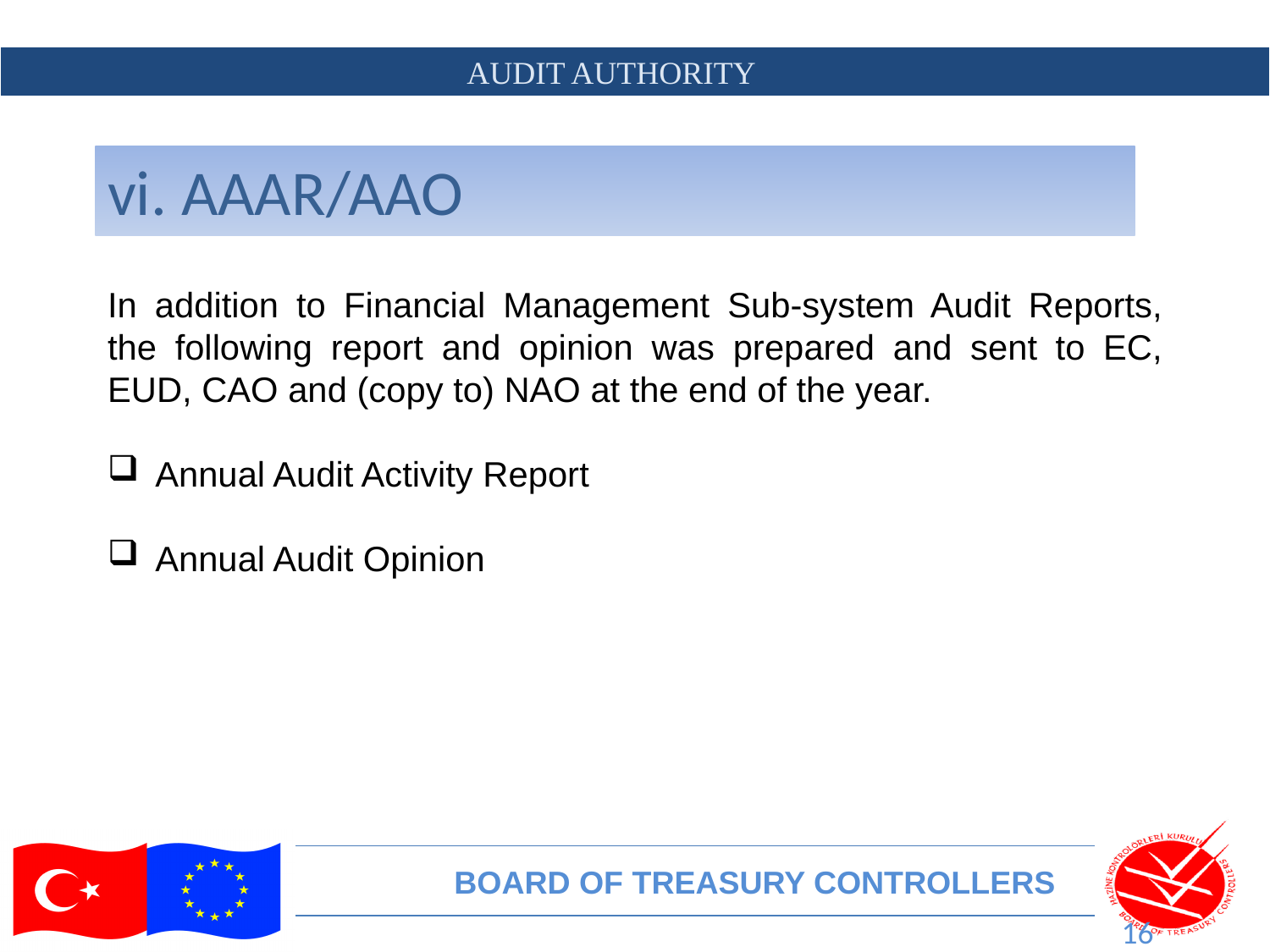

# vi. AAAR/AAO
In addition to Financial Management Sub-system Audit Reports, the following report and opinion was prepared and sent to EC, EUD, CAO and (copy to) NAO at the end of the year.

Annual Audit Activity Report

Annual Audit Opinion

16